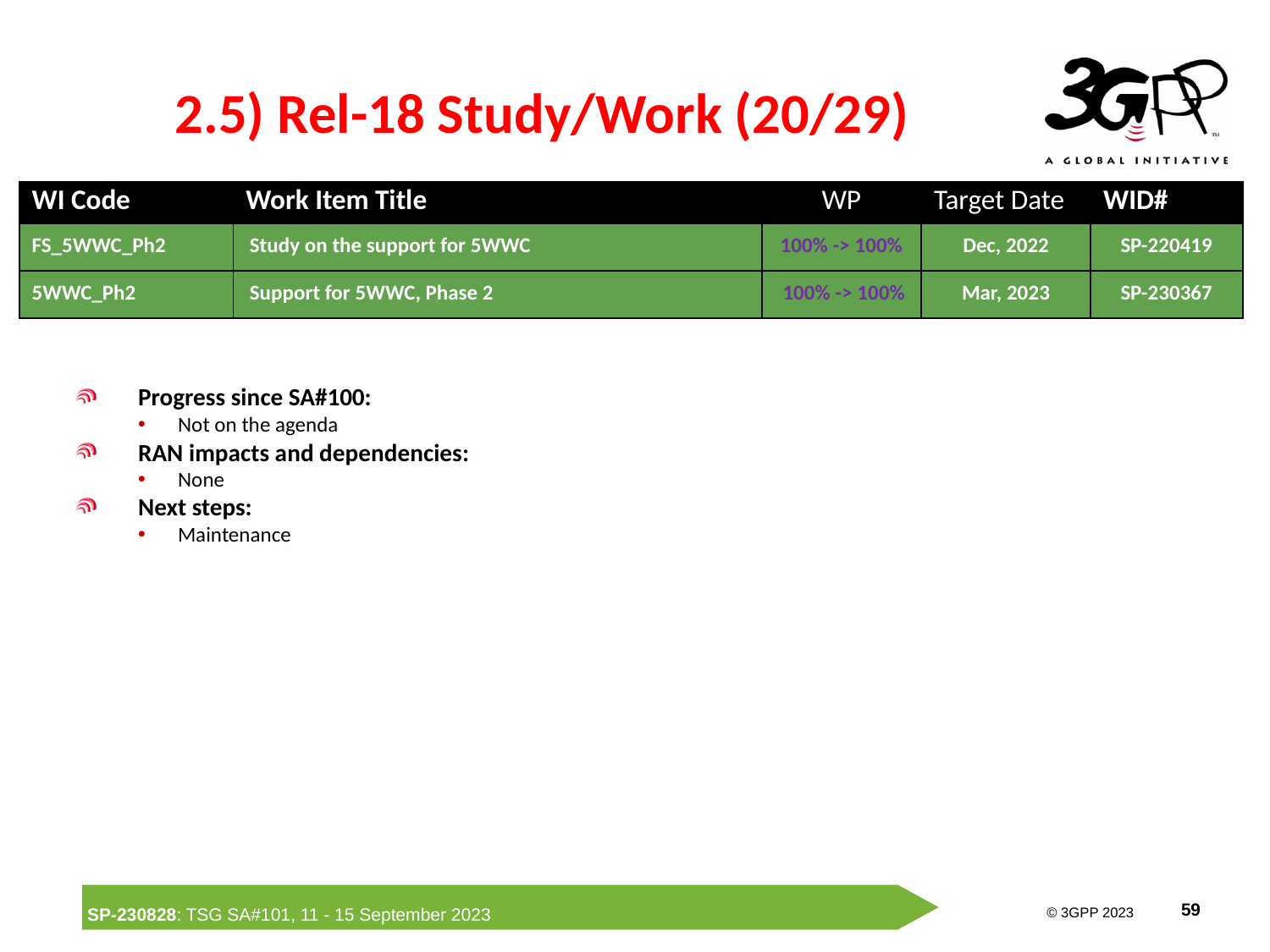

# 2.5) Rel-18 Study/Work (20/29)
| WI Code | Work Item Title | WP | Target Date | WID# |
| --- | --- | --- | --- | --- |
| FS\_5WWC\_Ph2 | Study on the support for 5WWC | 100% -> 100% | Dec, 2022 | SP-220419 |
| 5WWC\_Ph2 | Support for 5WWC, Phase 2 | 100% -> 100% | Mar, 2023 | SP-230367 |
Progress since SA#100:
Not on the agenda
RAN impacts and dependencies:
None
Next steps:
Maintenance